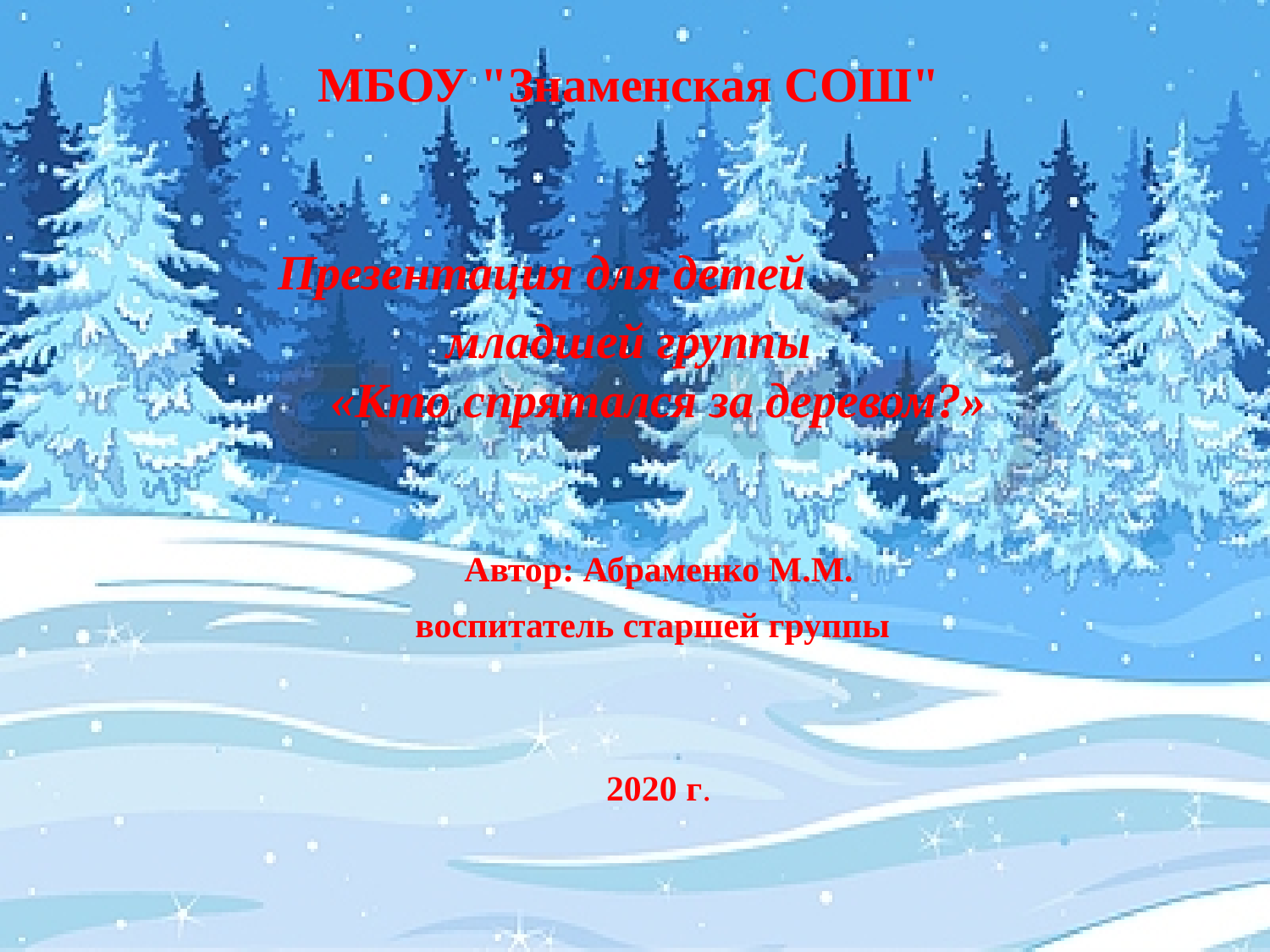

#
МБОУ "Знаменская СОШ"
  
Презентация для детей
младшей группы
«Кто спрятался за деревом?»
 
  
Автор: Абраменко М.М.
воспитатель старшей группы 
 
   
2020 г.